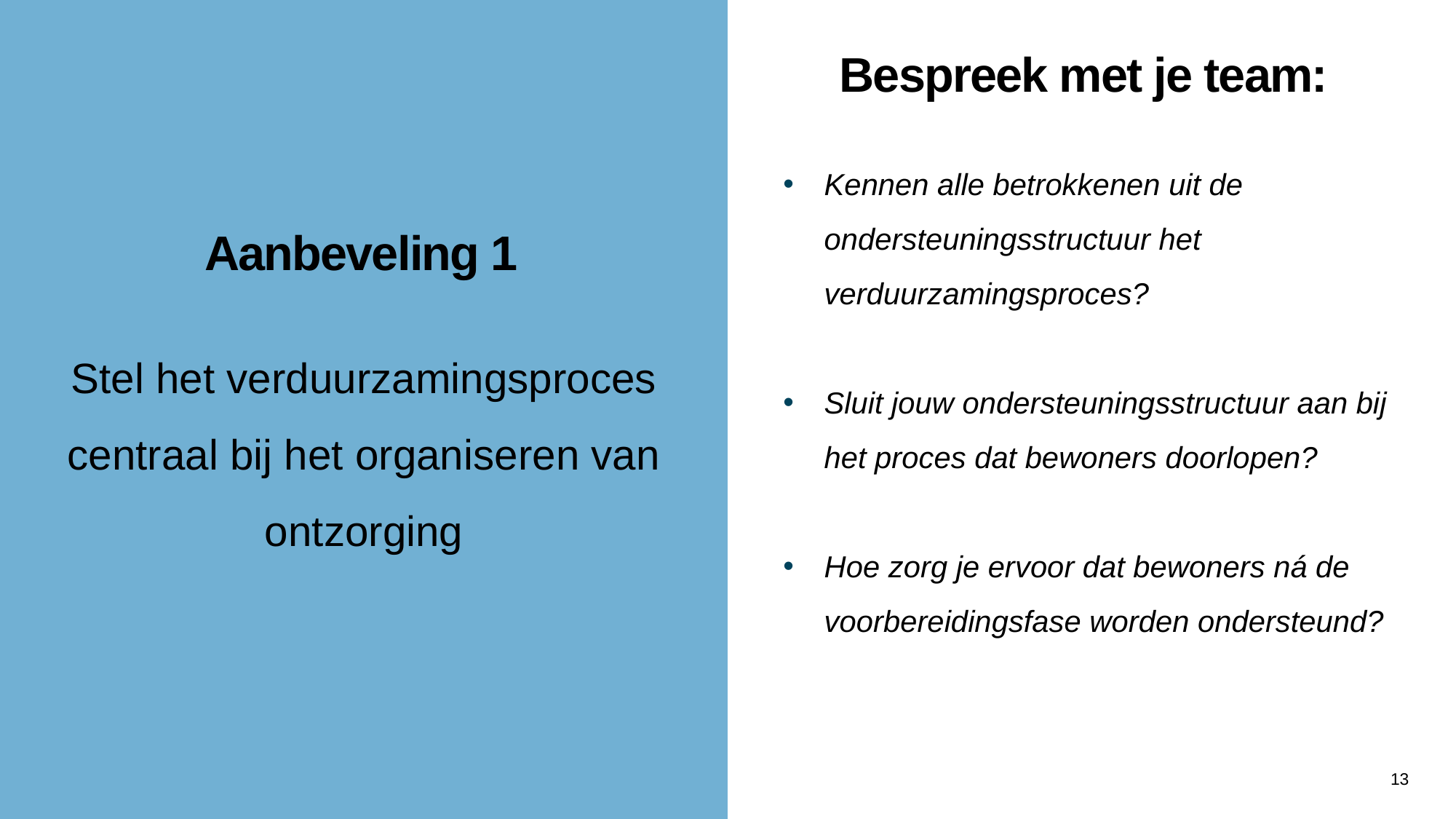

Bespreek met je team:
Kennen alle betrokkenen uit de ondersteuningsstructuur het verduurzamingsproces?

Sluit jouw ondersteuningsstructuur aan bij het proces dat bewoners doorlopen?

Hoe zorg je ervoor dat bewoners ná de voorbereidingsfase worden ondersteund?
Aanbeveling 1
Stel het verduurzamingsproces centraal bij het organiseren van ontzorging
13